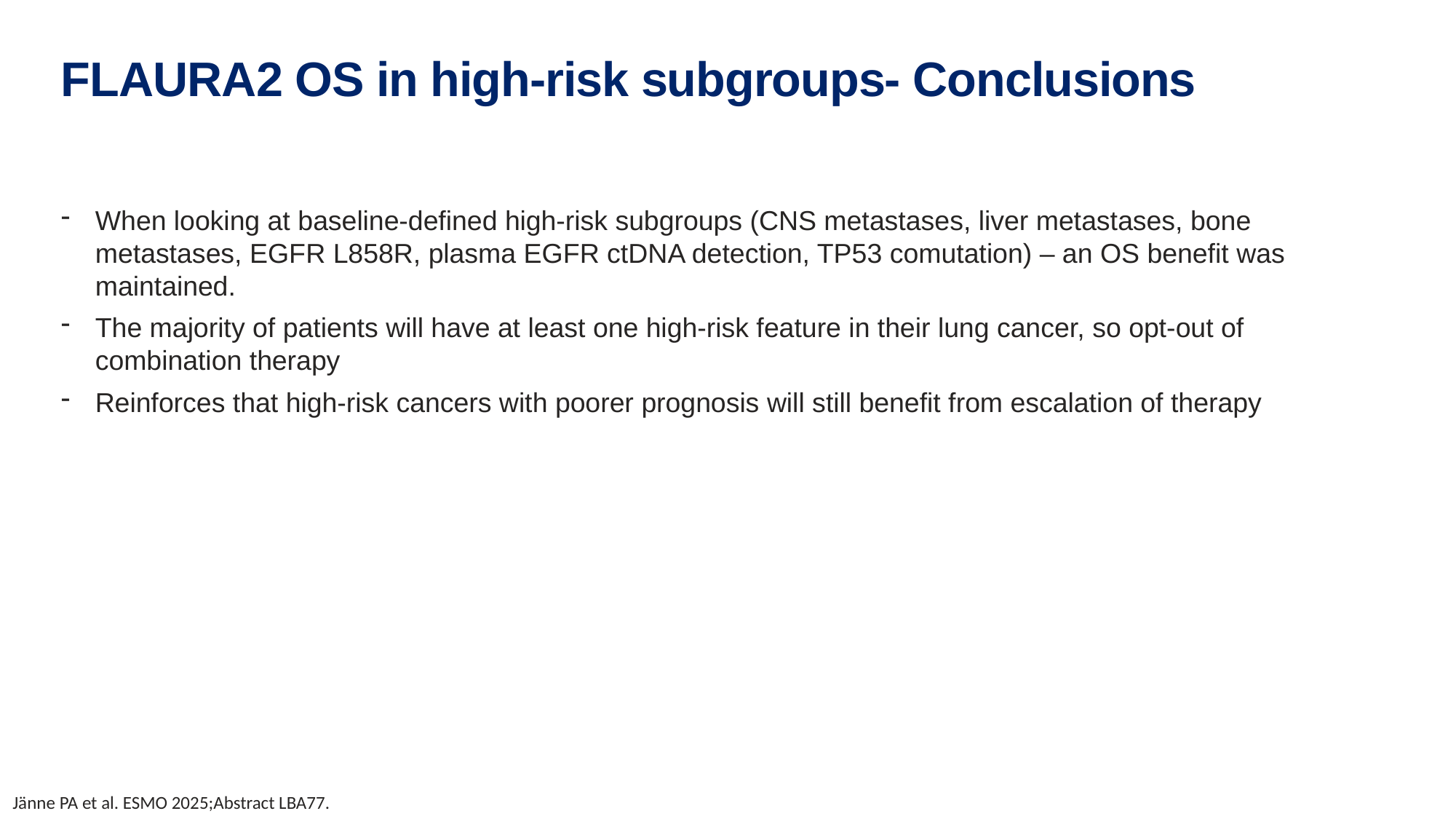

# FLAURA2 OS in high-risk subgroups- Conclusions
When looking at baseline-defined high-risk subgroups (CNS metastases, liver metastases, bone metastases, EGFR L858R, plasma EGFR ctDNA detection, TP53 comutation) – an OS benefit was maintained.
The majority of patients will have at least one high-risk feature in their lung cancer, so opt-out of combination therapy
Reinforces that high-risk cancers with poorer prognosis will still benefit from escalation of therapy

Jänne PA et al. ESMO 2025;Abstract LBA77.